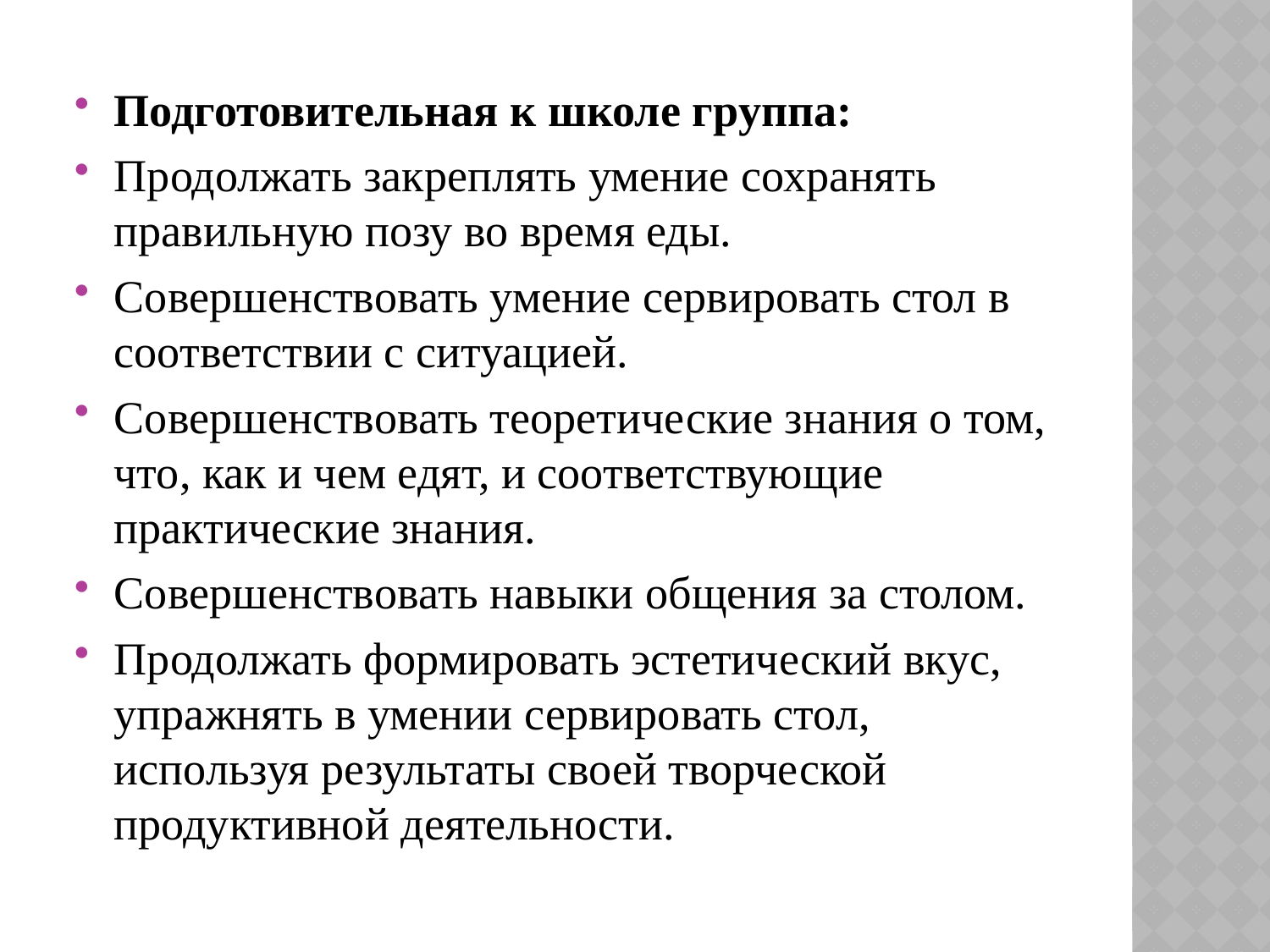

Подготовительная к школе группа:
Продолжать закреплять умение сохранять правильную позу во время еды.
Совершенствовать умение сервировать стол в соответствии с ситуацией.
Совершенствовать теоретические знания о том, что, как и чем едят, и соответствующие практические знания.
Совершенствовать навыки общения за столом.
Продолжать формировать эстетический вкус, упражнять в умении сервировать стол, используя результаты своей творческой продуктивной деятельности.